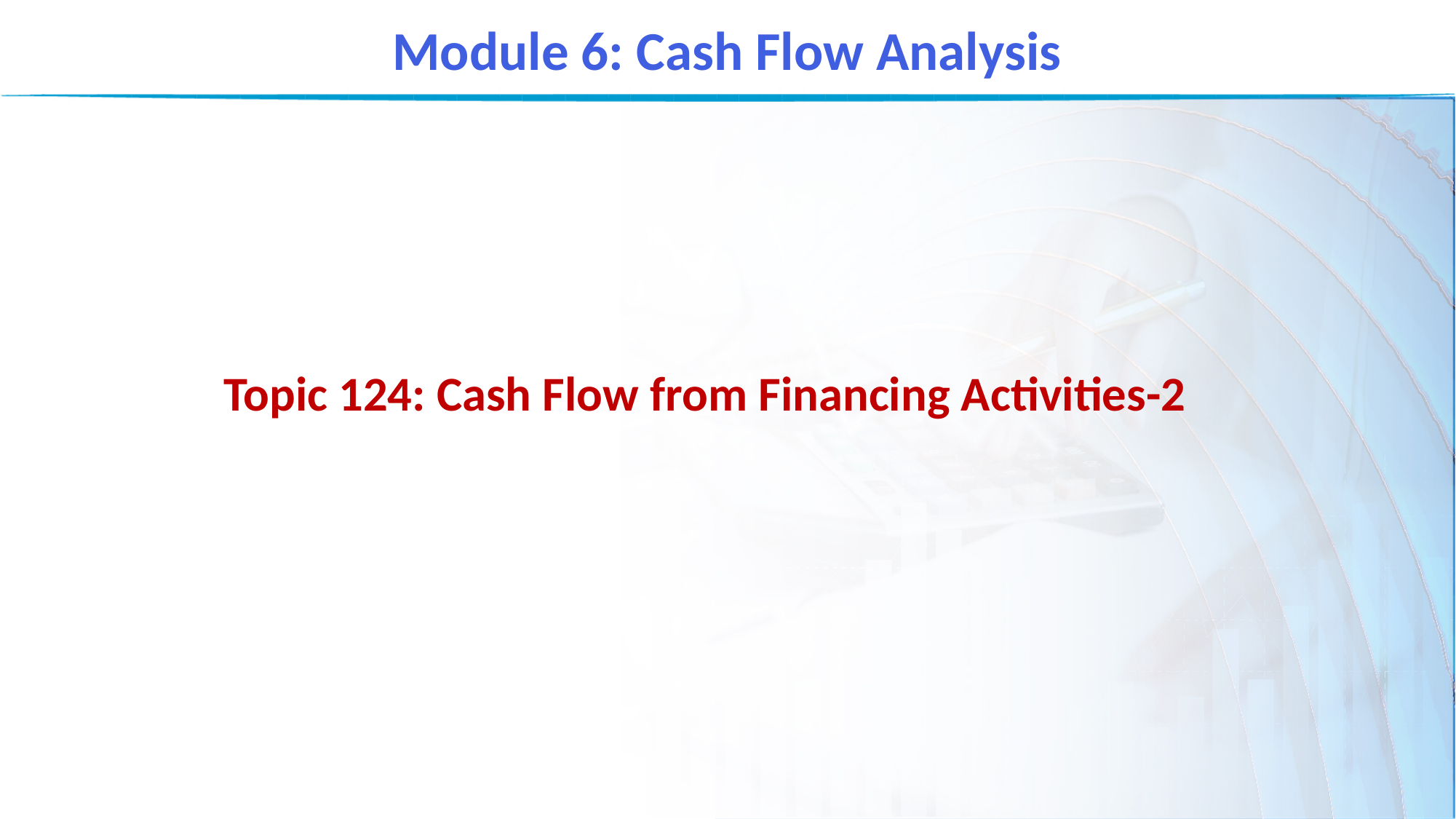

Module 6: Cash Flow Analysis
Topic 124: Cash Flow from Financing Activities-2